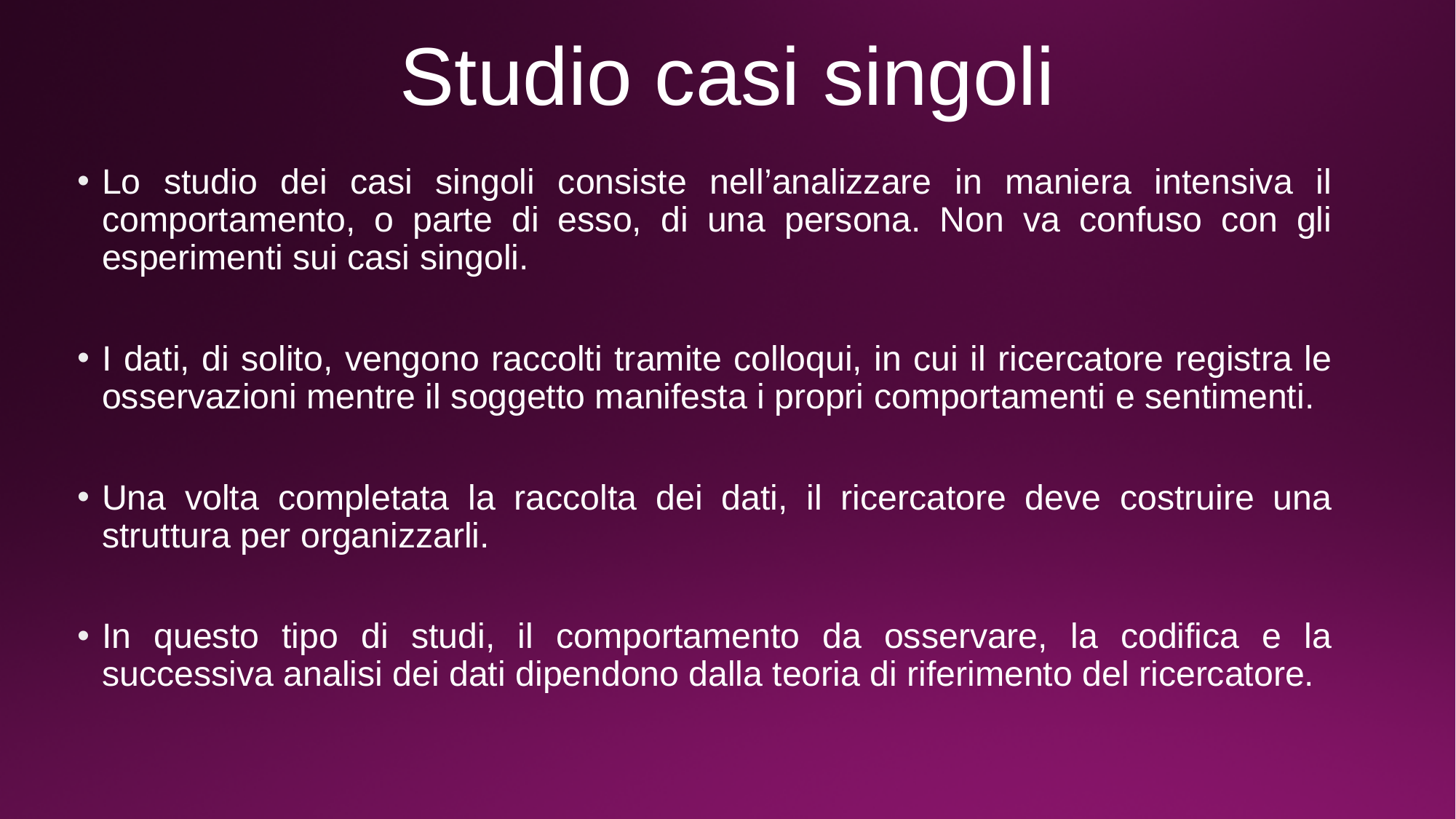

# Studio casi singoli
Lo studio dei casi singoli consiste nell’analizzare in maniera intensiva il comportamento, o parte di esso, di una persona. Non va confuso con gli esperimenti sui casi singoli.

I dati, di solito, vengono raccolti tramite colloqui, in cui il ricercatore registra le osservazioni mentre il soggetto manifesta i propri comportamenti e sentimenti.

Una volta completata la raccolta dei dati, il ricercatore deve costruire una struttura per organizzarli.

In questo tipo di studi, il comportamento da osservare, la codifica e la successiva analisi dei dati dipendono dalla teoria di riferimento del ricercatore.